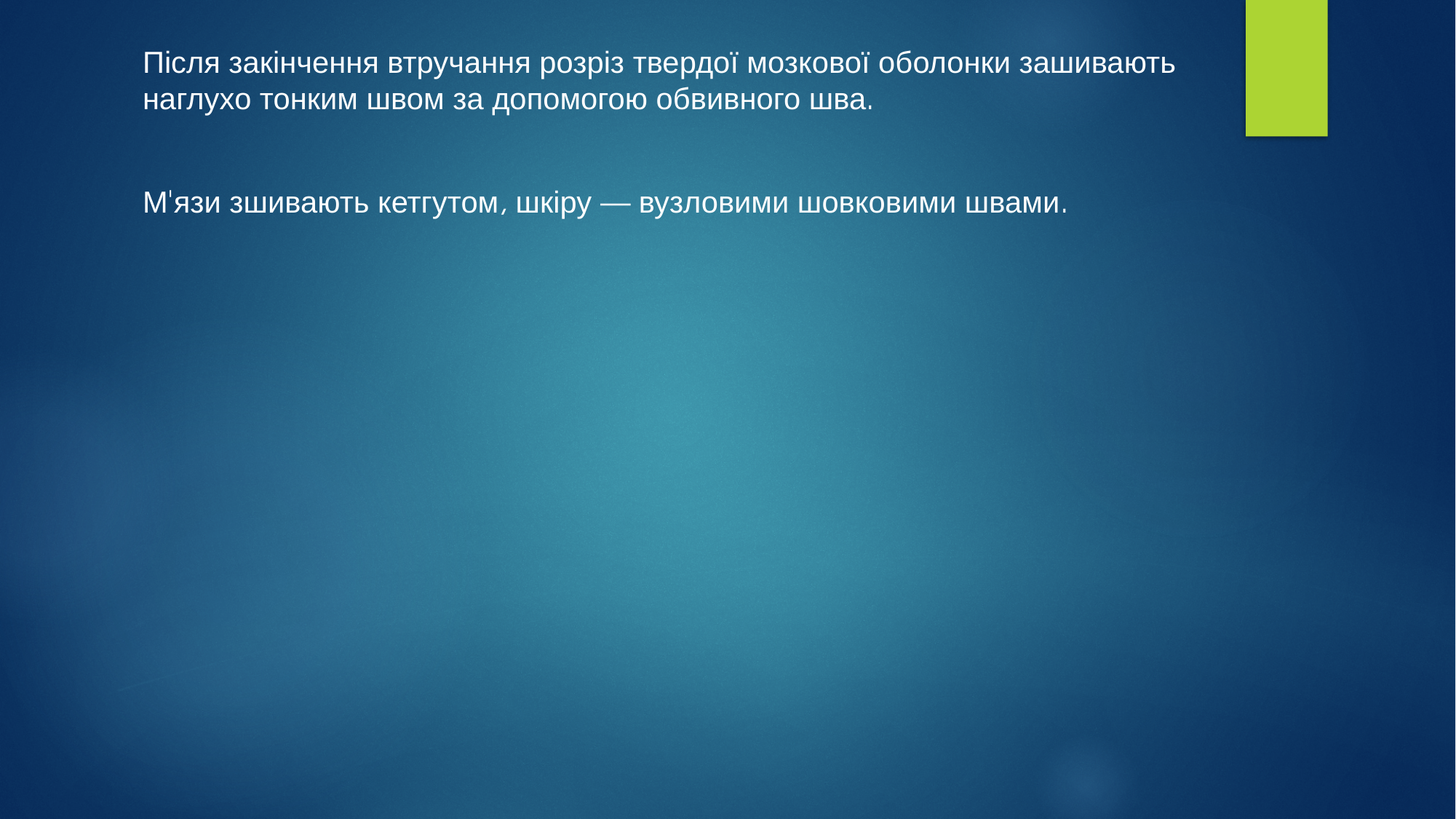

Після закінчення втручання розріз твердої мозкової оболонки зашивають наглухо тонким швом за допомогою обвивного шва.

М'язи зшивають кетгутом, шкіру — вузловими шовковими швами.